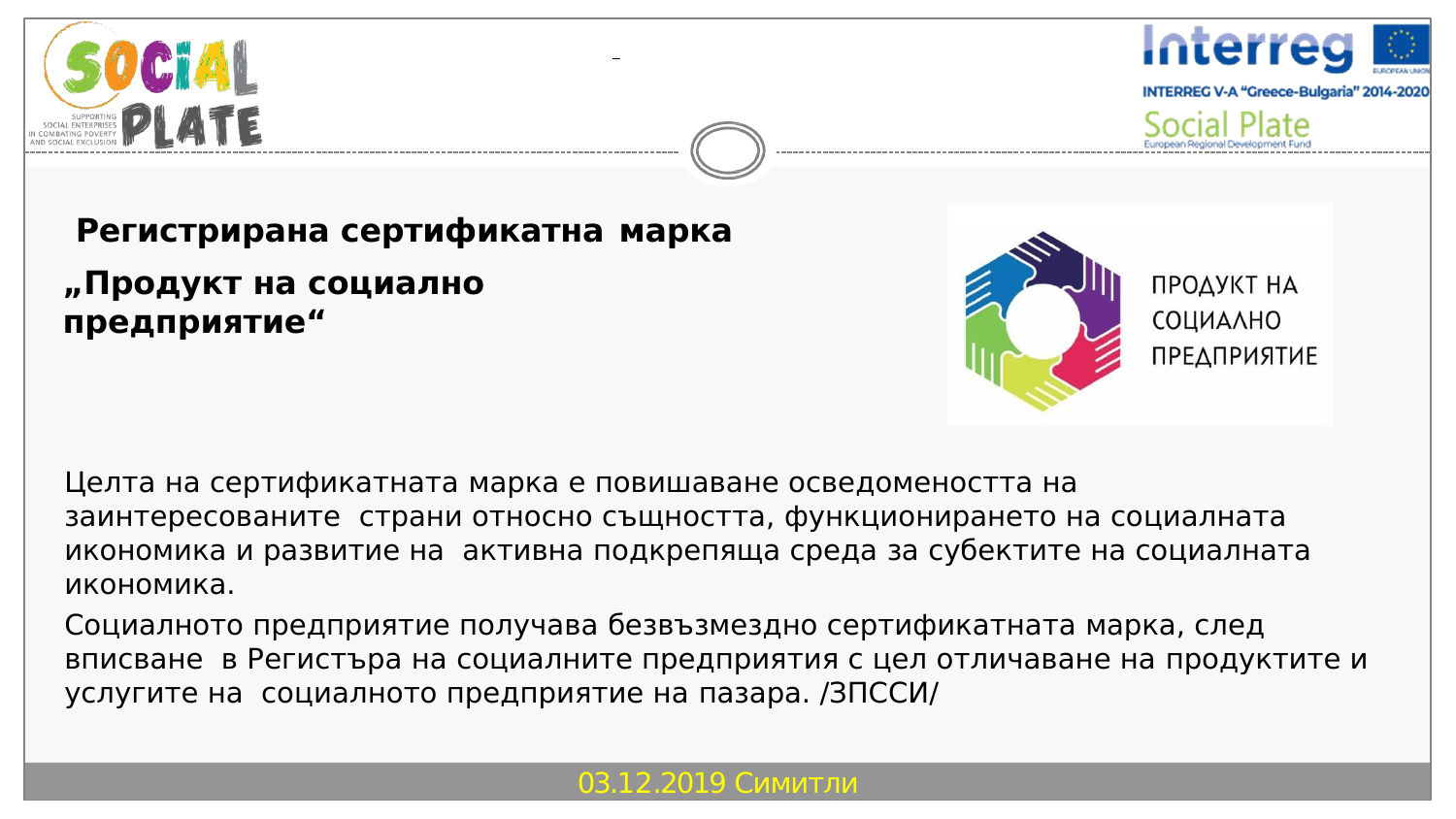

Регистрирана сертификатна марка
„Продукт на социално предприятие“

Целта на сертификатната марка е повишаване осведомеността на заинтересованите  страни относно същността, функционирането на социалната икономика и развитие на  активна подкрепяща среда за субектите на социалната икономика.
Социалното предприятие получава безвъзмездно сертификатната марка, след вписване  в Регистъра на социалните предприятия с цел отличаване на продуктите и услугите на  социалното предприятие на пазара. /ЗПССИ/
                     03.12.2019 Симитли